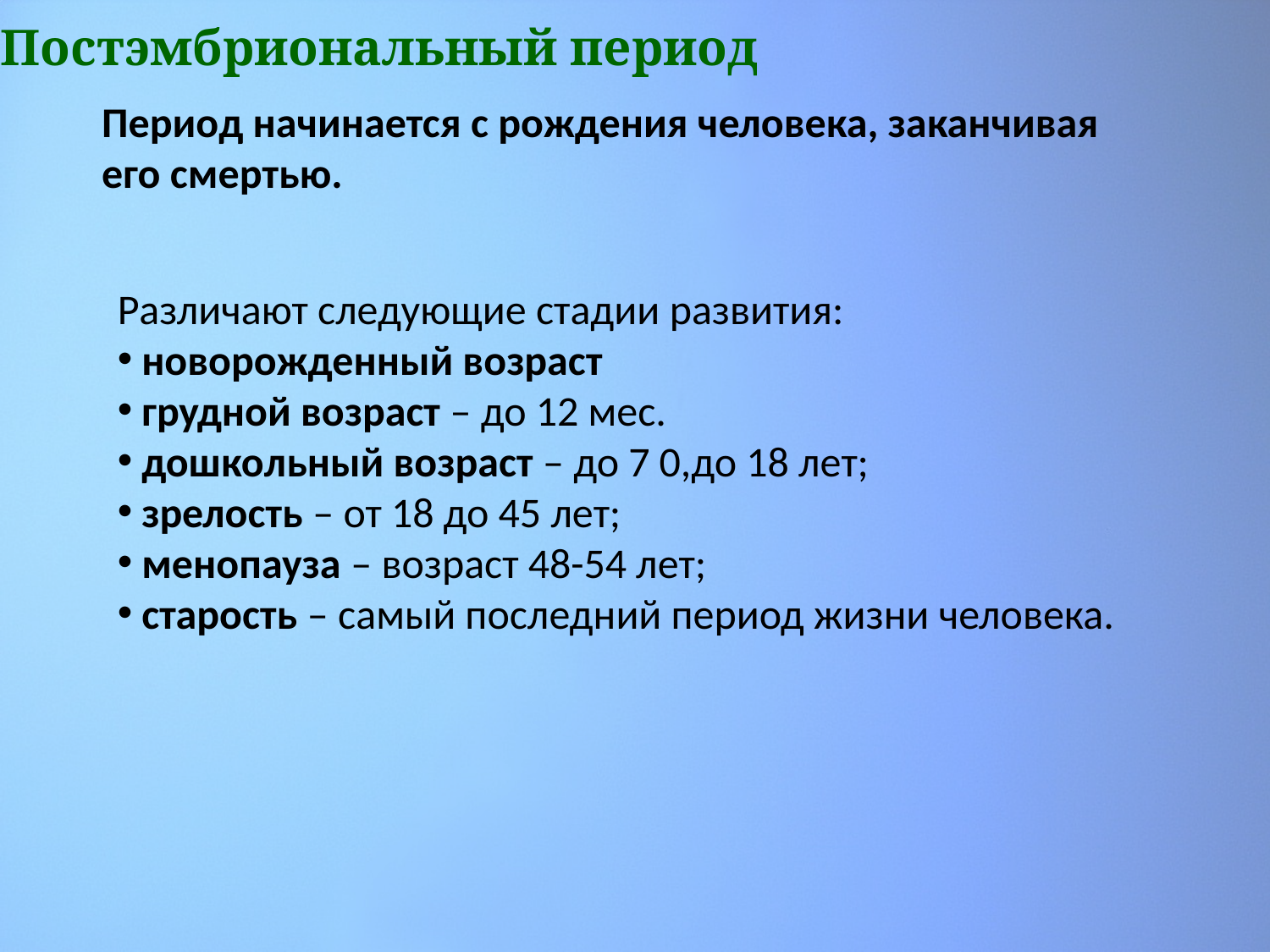

Постэмбриональный период
Период начинается с рождения человека, заканчивая его смертью.
Различают следующие стадии развития:
 новорожденный возраст
 грудной возраст – до 12 мес.
 дошкольный возраст – до 7 0,до 18 лет;
 зрелость – от 18 до 45 лет;
 менопауза – возраст 48-54 лет;
 старость – самый последний период жизни человека.